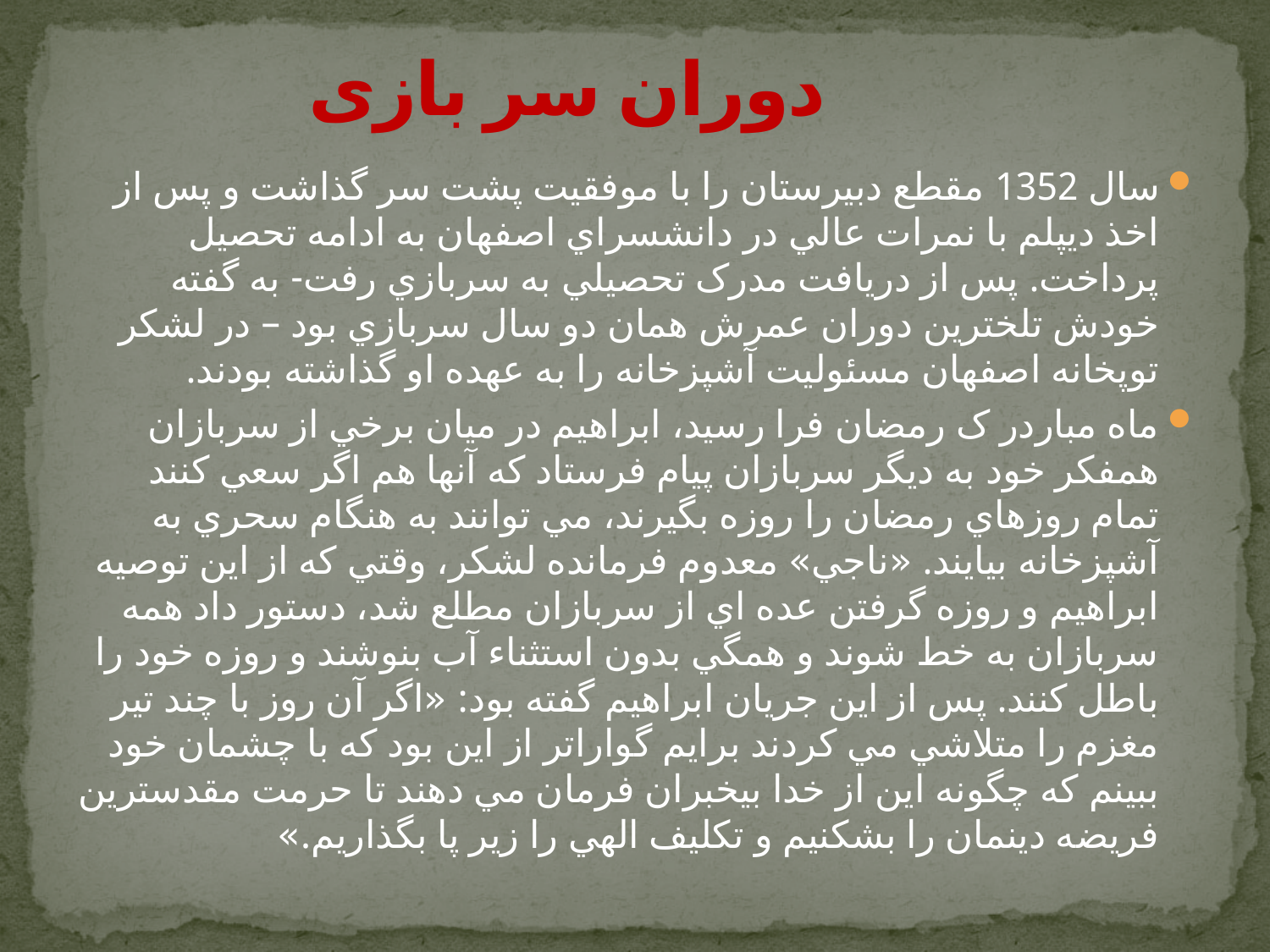

# دوران سر بازی
سال 1352 مقطع دبيرستان را با موفقيت پشت سر گذاشت و پس از اخذ ديپلم با نمرات عالي در دانشسراي اصفهان به ادامه تحصيل پرداخت. پس از دريافت مدرک تحصيلي به سربازي رفت- به گفته خودش تلخترين دوران عمرش همان دو سال سربازي بود – در لشکر توپخانه اصفهان مسئوليت آشپزخانه را به عهده او گذاشته بودند.
ماه مباردر ک رمضان فرا رسيد، ابراهيم در ميان برخي از سربازان همفکر خود به ديگر سربازان پيام فرستاد که آنها هم اگر سعي کنند تمام روزهاي رمضان را روزه بگيرند، مي توانند به هنگام سحري به آشپزخانه بيايند. «ناجي» معدوم فرمانده لشکر، وقتي که از اين توصيه ابراهيم و روزه گرفتن عده اي از سربازان مطلع شد، دستور داد همه سربازان به خط شوند و همگي بدون استثناء آب بنوشند و روزه خود را باطل کنند. پس از اين جريان ابراهيم گفته بود: «اگر آن روز با چند تير مغزم را متلاشي مي کردند برايم گواراتر از اين بود که با چشمان خود ببينم که چگونه اين از خدا بيخبران فرمان مي دهند تا حرمت مقدسترين فريضه دينمان را بشکنيم و تکليف الهي را زير پا بگذاريم.»